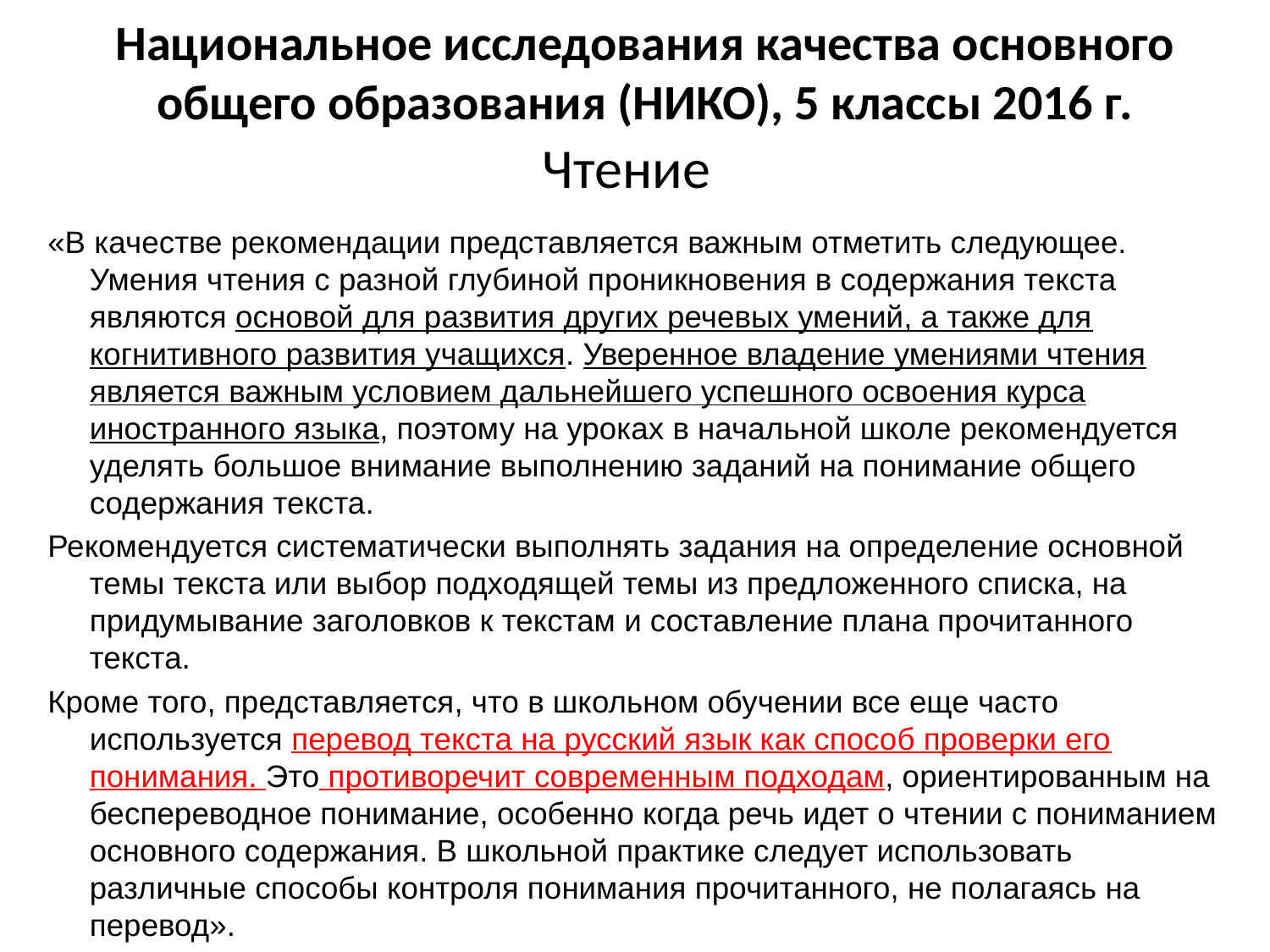

Национальное исследования качества основного общего образования (НИКО), 5 классы 2016 г.
# Чтение
«В качестве рекомендации представляется важным отметить следующее. Умения чтения с разной глубиной проникновения в содержания текста являются основой для развития других речевых умений, а также для когнитивного развития учащихся. Уверенное владение умениями чтения является важным условием дальнейшего успешного освоения курса иностранного языка, поэтому на уроках в начальной школе рекомендуется уделять большое внимание выполнению заданий на понимание общего содержания текста.
Рекомендуется систематически выполнять задания на определение основной темы текста или выбор подходящей темы из предложенного списка, на придумывание заголовков к текстам и составление плана прочитанного текста.
Кроме того, представляется, что в школьном обучении все еще часто используется перевод текста на русский язык как способ проверки его понимания. Это противоречит современным подходам, ориентированным на беспереводное понимание, особенно когда речь идет о чтении с пониманием основного содержания. В школьной практике следует использовать различные способы контроля понимания прочитанного, не полагаясь на перевод».